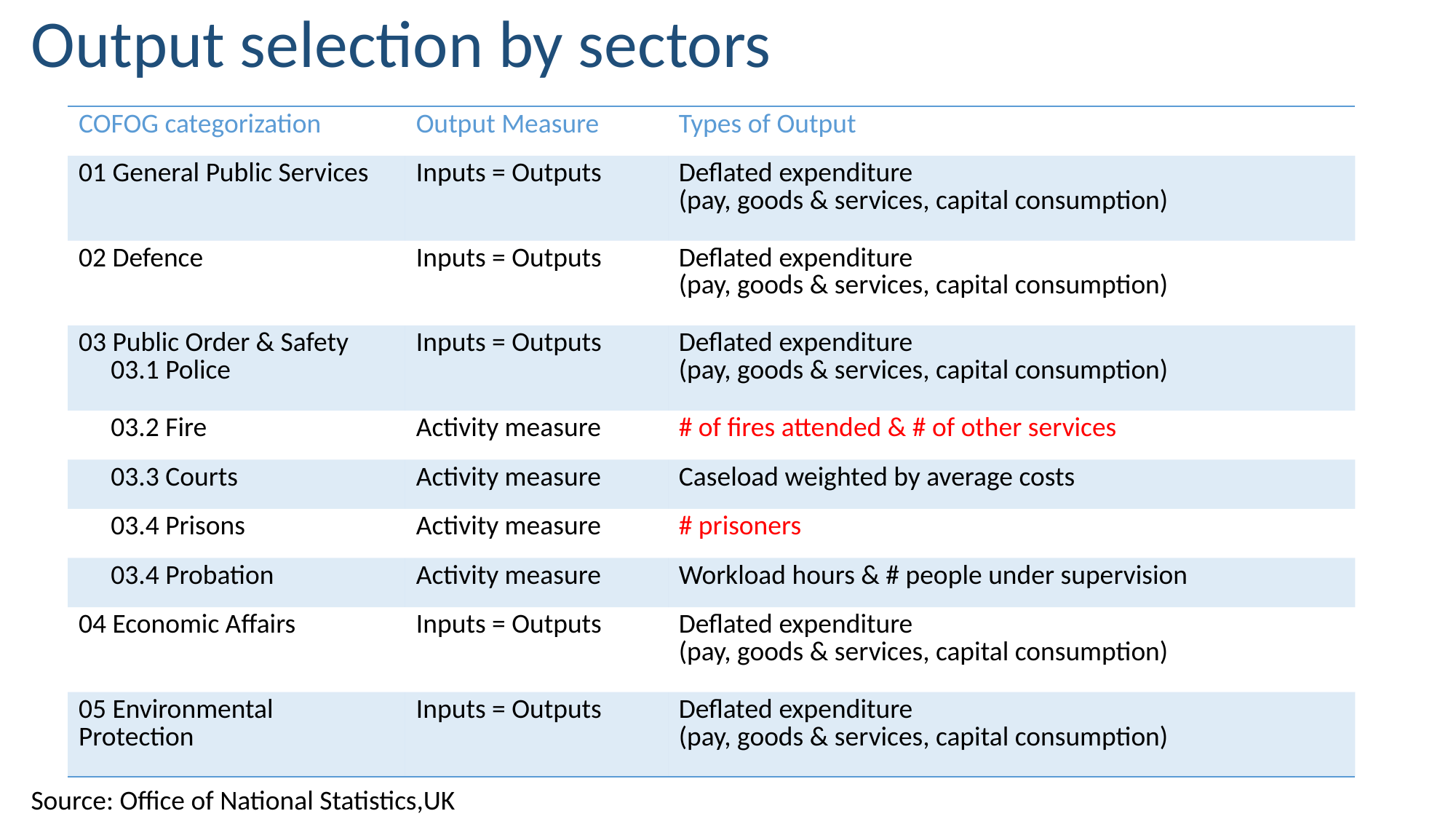

# Output selection by sectors
| COFOG categorization | Output Measure | Types of Output |
| --- | --- | --- |
| 01 General Public Services | Inputs = Outputs | Deflated expenditure (pay, goods & services, capital consumption) |
| 02 Defence | Inputs = Outputs | Deflated expenditure (pay, goods & services, capital consumption) |
| 03 Public Order & Safety 03.1 Police | Inputs = Outputs | Deflated expenditure (pay, goods & services, capital consumption) |
| 03.2 Fire | Activity measure | # of fires attended & # of other services |
| 03.3 Courts | Activity measure | Caseload weighted by average costs |
| 03.4 Prisons | Activity measure | # prisoners |
| 03.4 Probation | Activity measure | Workload hours & # people under supervision |
| 04 Economic Affairs | Inputs = Outputs | Deflated expenditure (pay, goods & services, capital consumption) |
| 05 Environmental Protection | Inputs = Outputs | Deflated expenditure (pay, goods & services, capital consumption) |
Source: Office of National Statistics,UK